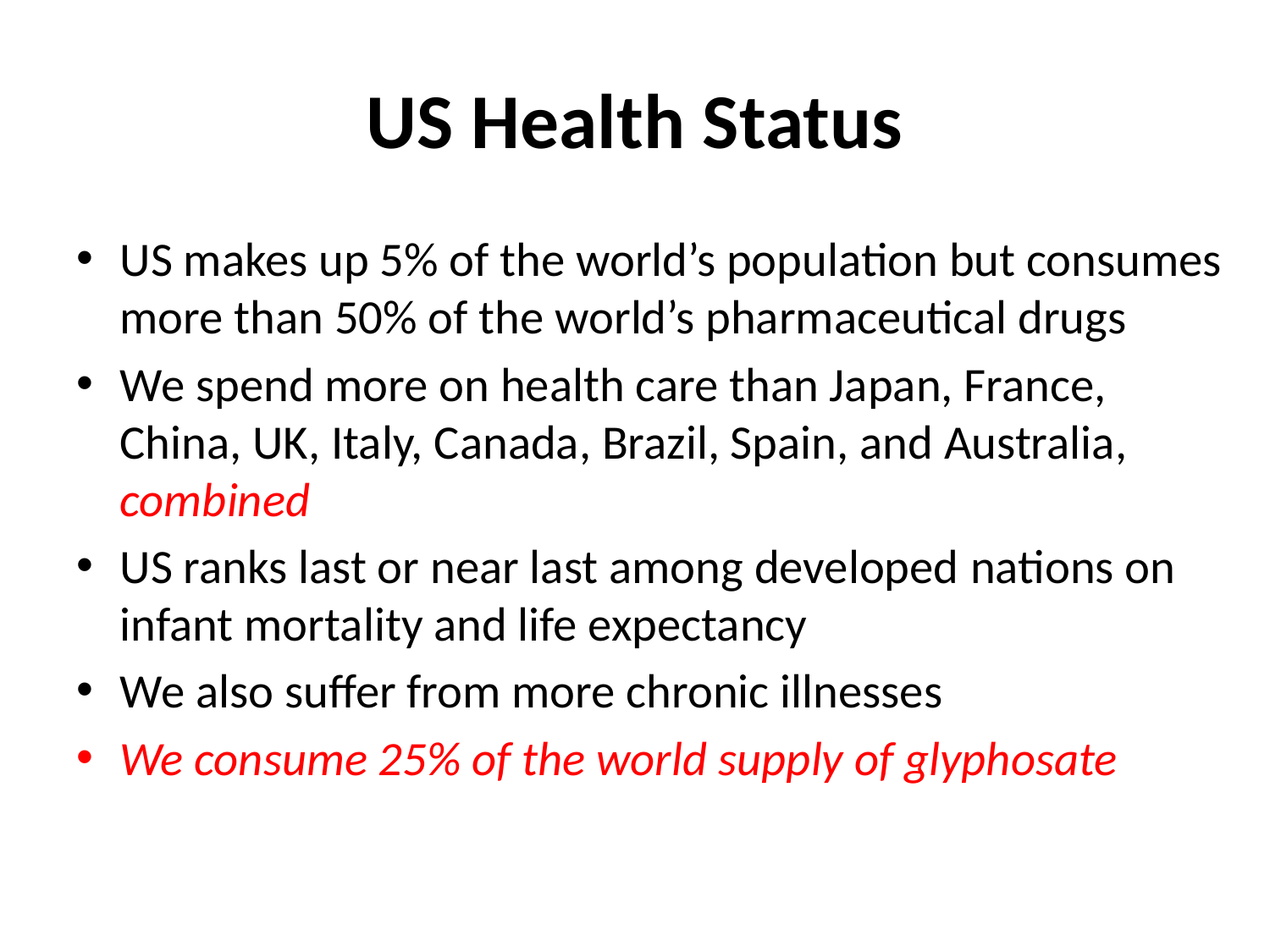

# US Health Status
US makes up 5% of the world’s population but consumes more than 50% of the world’s pharmaceutical drugs
We spend more on health care than Japan, France, China, UK, Italy, Canada, Brazil, Spain, and Australia, combined
US ranks last or near last among developed nations on infant mortality and life expectancy
We also suffer from more chronic illnesses
We consume 25% of the world supply of glyphosate